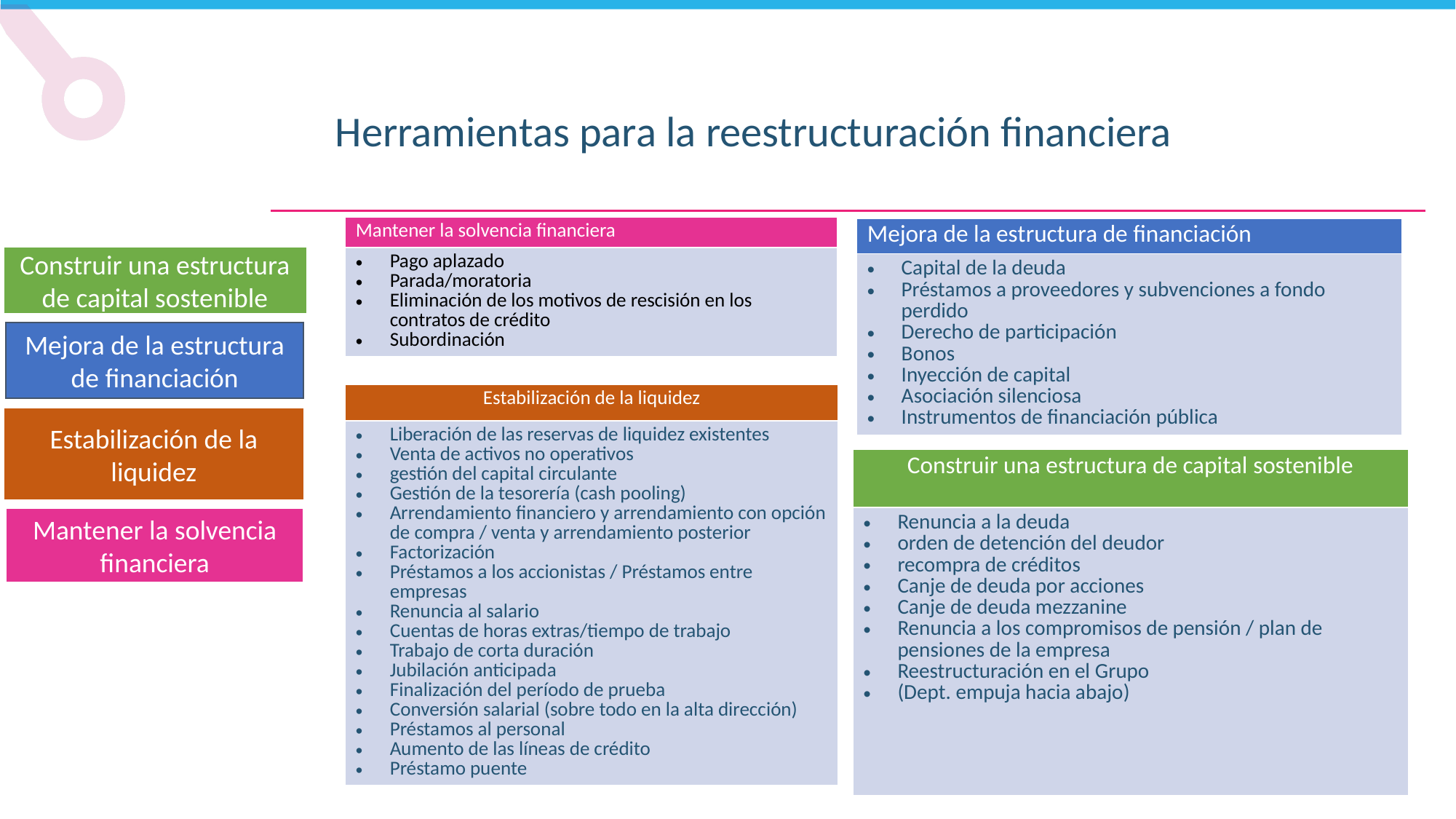

Herramientas para la reestructuración financiera
| Mantener la solvencia financiera |
| --- |
| Pago aplazado Parada/moratoria Eliminación de los motivos de rescisión en los contratos de crédito Subordinación |
| Mejora de la estructura de financiación |
| --- |
| Capital de la deuda Préstamos a proveedores y subvenciones a fondo perdido Derecho de participación Bonos Inyección de capital Asociación silenciosa Instrumentos de financiación pública |
Construir una estructura de capital sostenible
Mejora de la estructura de financiación
| Estabilización de la liquidez |
| --- |
| Liberación de las reservas de liquidez existentes Venta de activos no operativos gestión del capital circulante Gestión de la tesorería (cash pooling) Arrendamiento financiero y arrendamiento con opción de compra / venta y arrendamiento posterior Factorización Préstamos a los accionistas / Préstamos entre empresas Renuncia al salario Cuentas de horas extras/tiempo de trabajo Trabajo de corta duración Jubilación anticipada Finalización del período de prueba Conversión salarial (sobre todo en la alta dirección) Préstamos al personal Aumento de las líneas de crédito Préstamo puente |
Estabilización de la liquidez
| Construir una estructura de capital sostenible |
| --- |
| Renuncia a la deuda orden de detención del deudor recompra de créditos Canje de deuda por acciones Canje de deuda mezzanine Renuncia a los compromisos de pensión / plan de pensiones de la empresa Reestructuración en el Grupo (Dept. empuja hacia abajo) |
Mantener la solvencia financiera